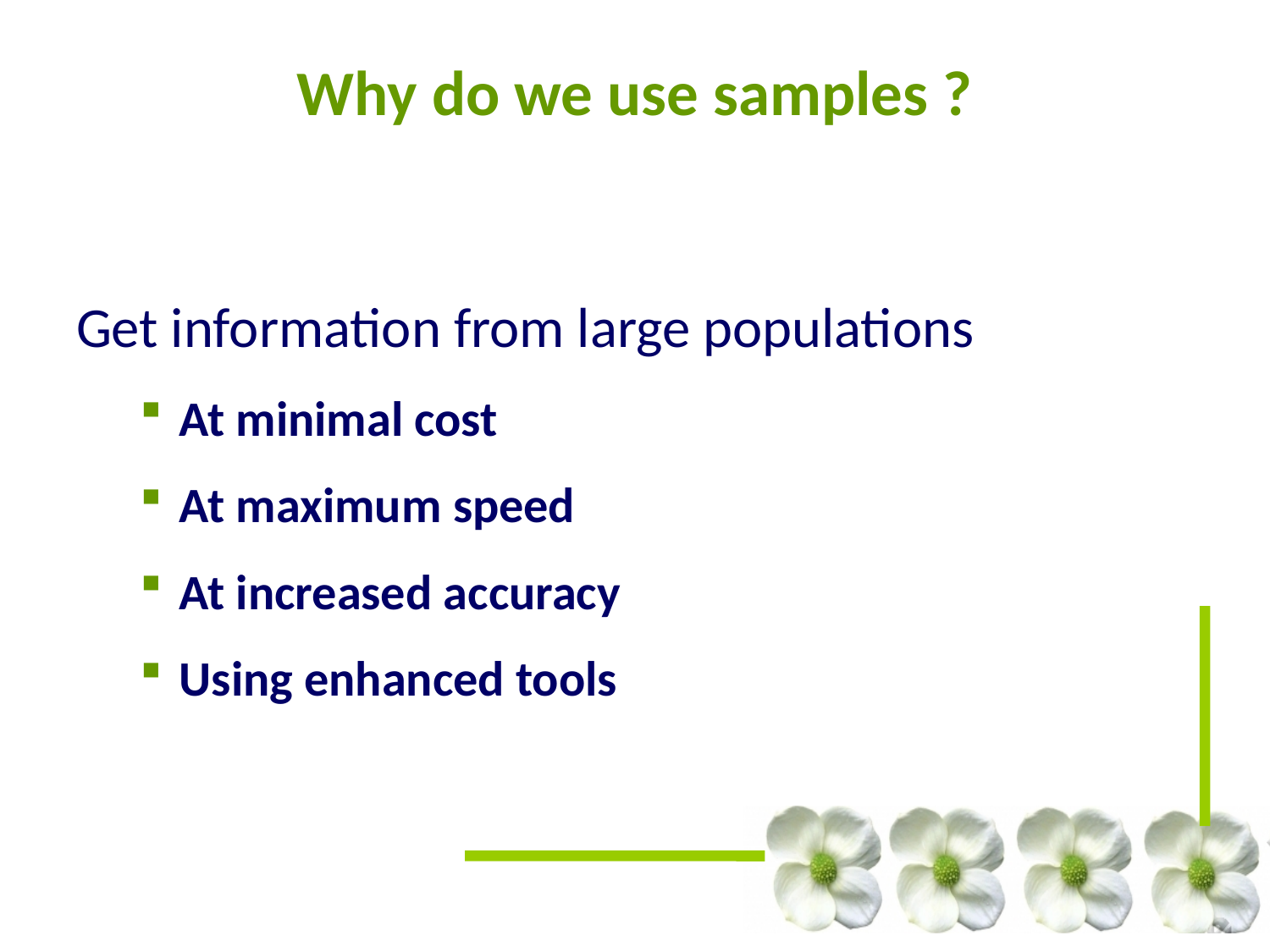

# Why do we use samples ?
Get information from large populations
At minimal cost
At maximum speed
At increased accuracy
Using enhanced tools